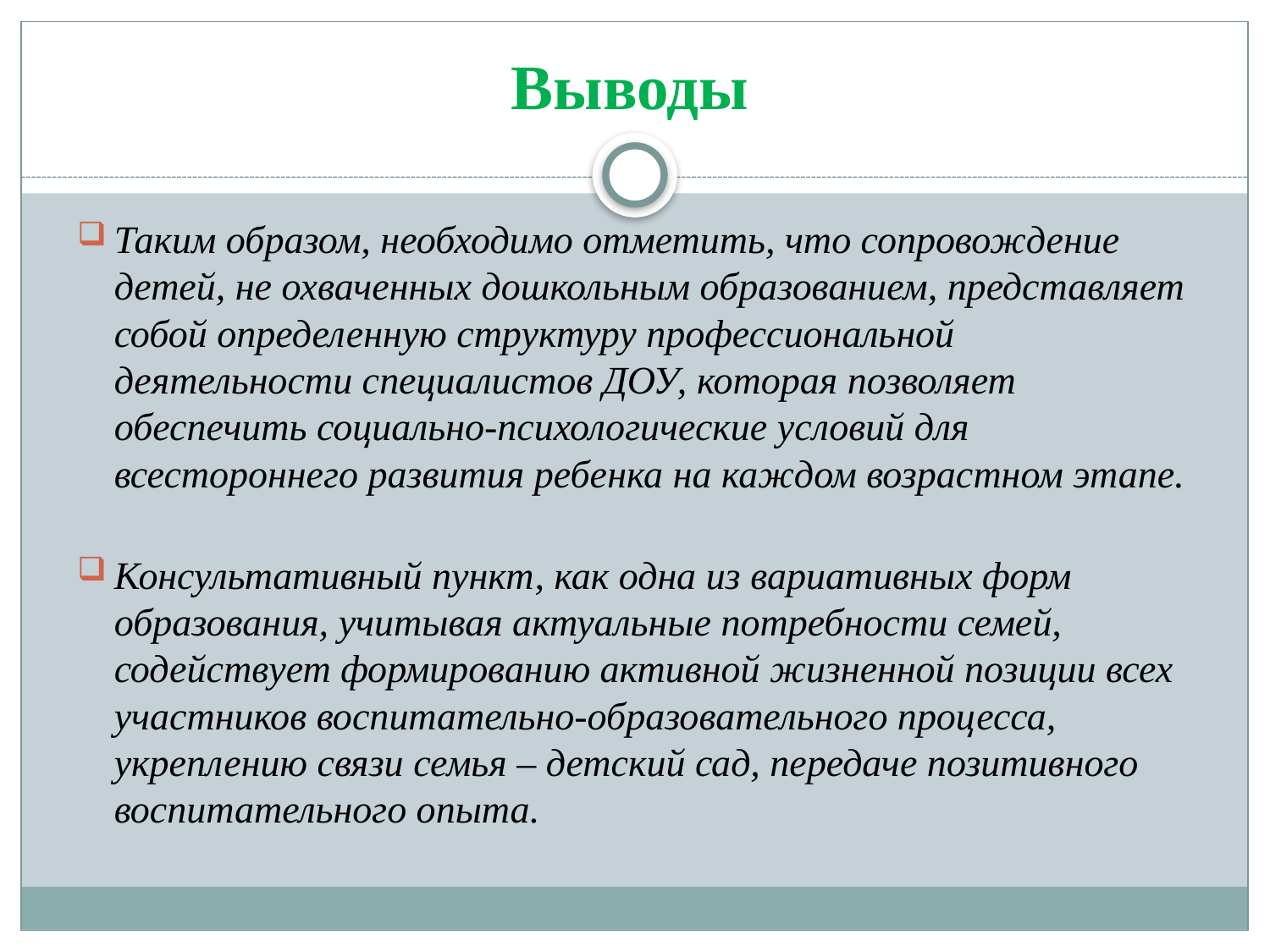

Выводы
Таким образом, необходимо отметить, что сопровождение детей, не охваченных дошкольным образованием, представляет собой определенную структуру профессиональной деятельности специалистов ДОУ, которая позволяет обеспечить социально-психологические условий для всестороннего развития ребенка на каждом возрастном этапе.
Консультативный пункт, как одна из вариативных форм образования, учитывая актуальные потребности семей, содействует формированию активной жизненной позиции всех участников воспитательно-образовательного процесса, укреплению связи семья – детский сад, передаче позитивного воспитательного опыта.